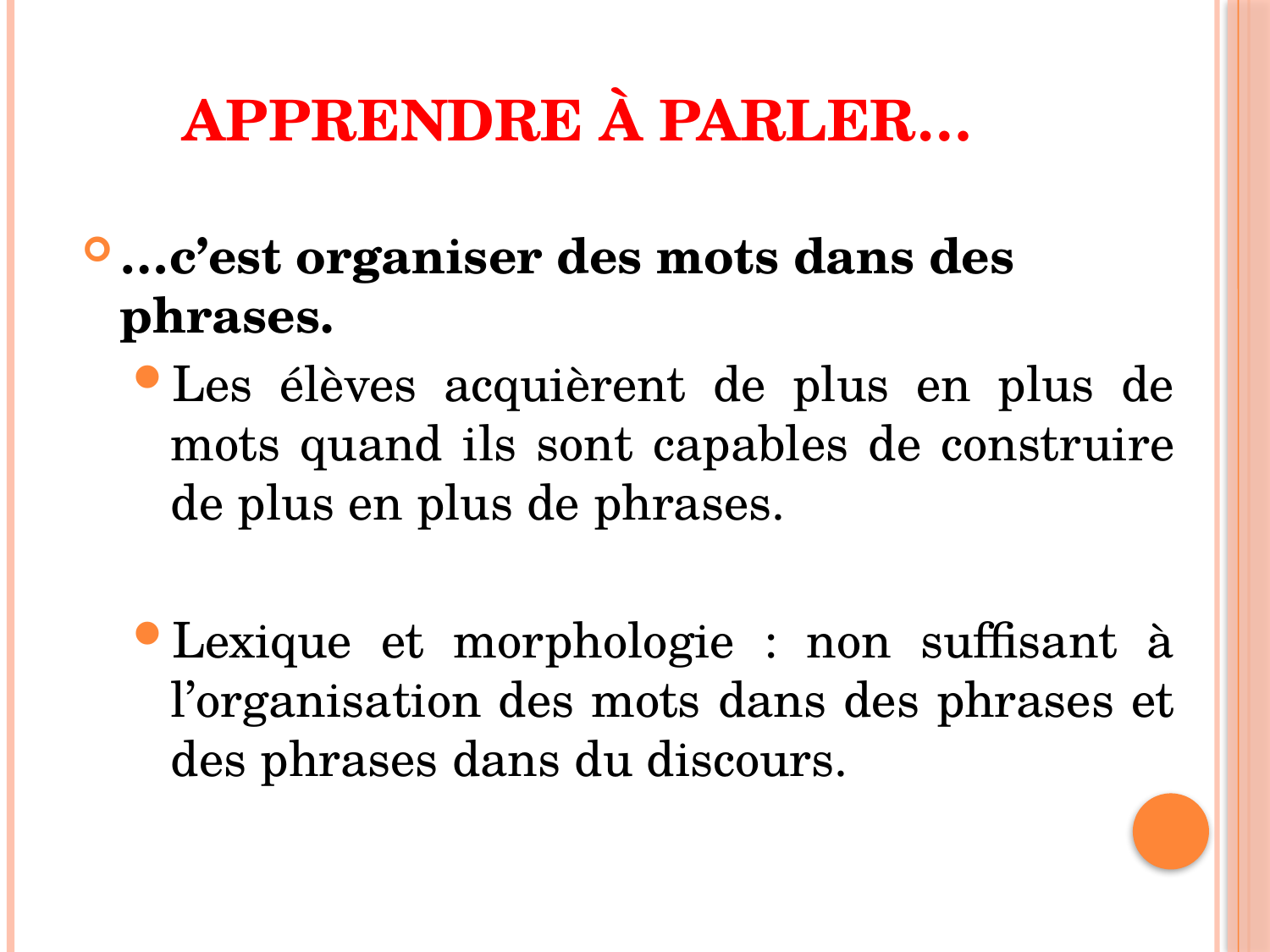

# Apprendre à parler…
…c’est organiser des mots dans des phrases.
Les élèves acquièrent de plus en plus de mots quand ils sont capables de construire de plus en plus de phrases.

Lexique et morphologie : non suffisant à l’organisation des mots dans des phrases et des phrases dans du discours.
33